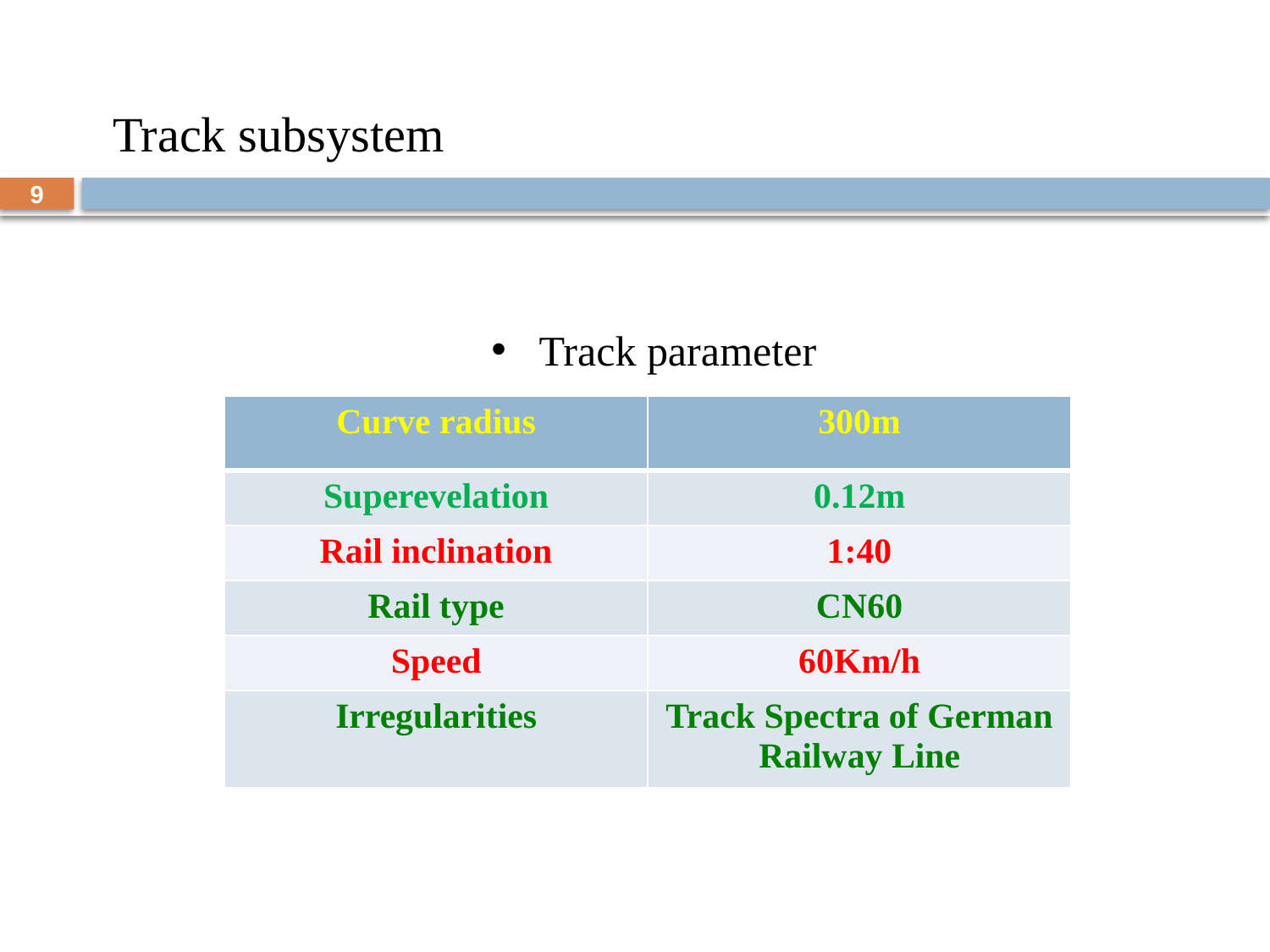

# Track subsystem
9
Track parameter
| Curve radius | 300m |
| --- | --- |
| Superevelation | 0.12m |
| Rail inclination | 1:40 |
| Rail type | CN60 |
| Speed | 60Km/h |
| Irregularities | Track Spectra of German Railway Line |